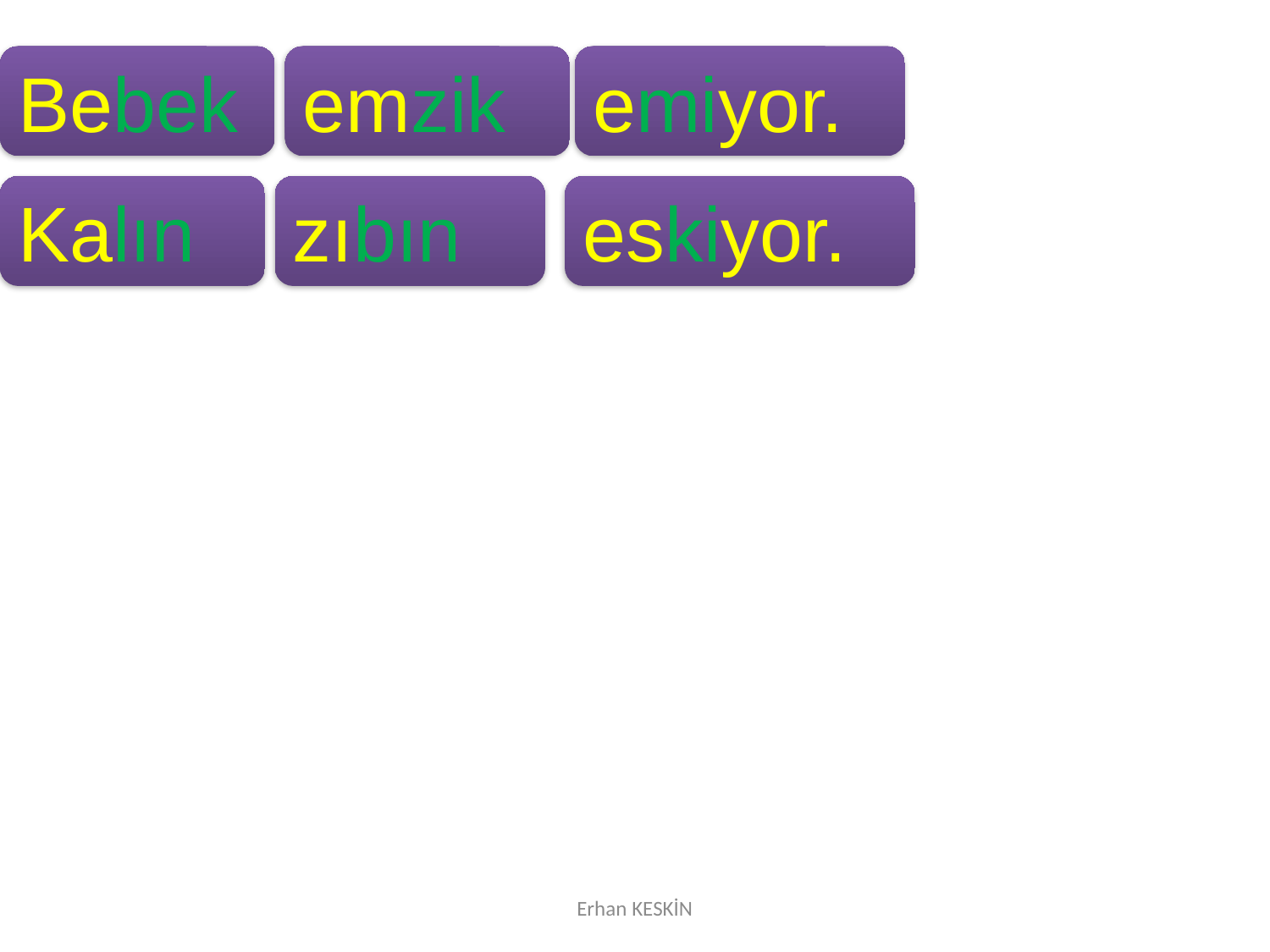

Bebek
emzik
emiyor.
Kalın
zıbın
eskiyor.
Erhan KESKİN